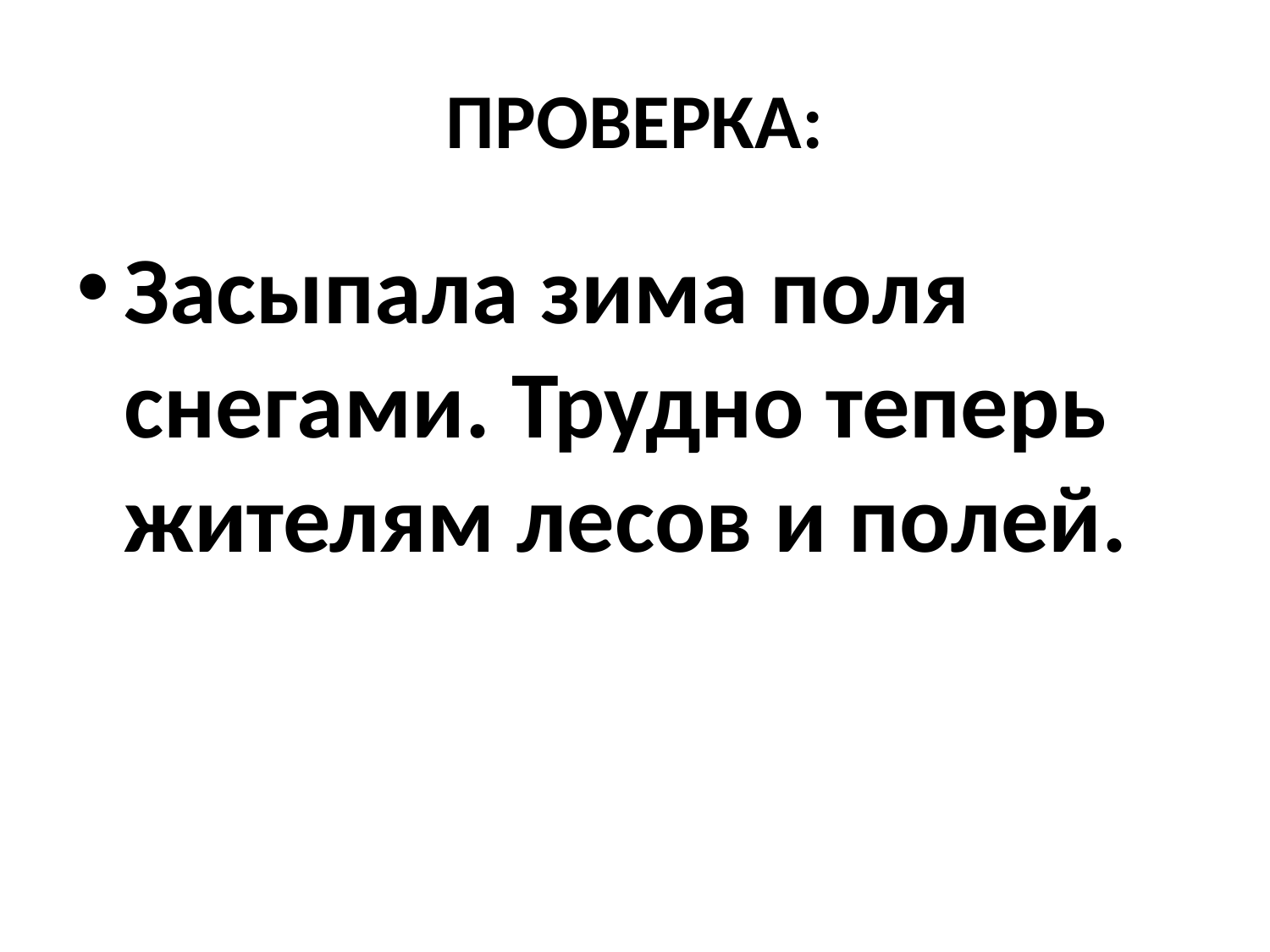

# ПРОВЕРКА:
Засыпала зима поля снегами. Трудно теперь жителям лесов и полей.